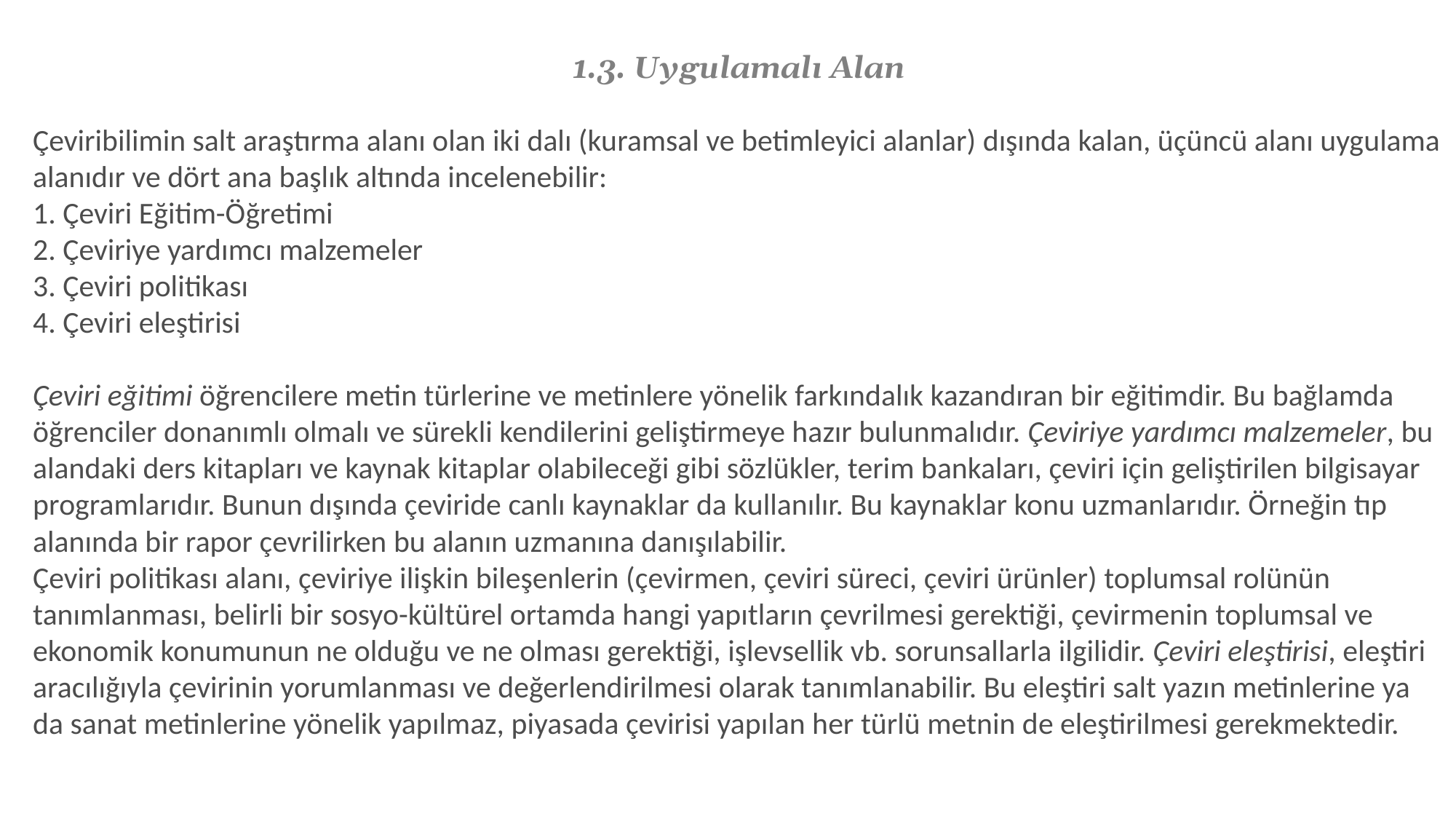

1.3. Uygulamalı Alan

Çeviribilimin salt araştırma alanı olan iki dalı (kuramsal ve betimleyici alanlar) dışında kalan, üçüncü alanı uygulama alanıdır ve dört ana başlık altında incelenebilir:
1. Çeviri Eğitim-Öğretimi
2. Çeviriye yardımcı malzemeler
3. Çeviri politikası
4. Çeviri eleştirisi

Çeviri eğitimi öğrencilere metin türlerine ve metinlere yönelik farkındalık kazandıran bir eğitimdir. Bu bağlamda öğrenciler donanımlı olmalı ve sürekli kendilerini geliştirmeye hazır bulunmalıdır. Çeviriye yardımcı malzemeler, bu alandaki ders kitapları ve kaynak kitaplar olabileceği gibi sözlükler, terim bankaları, çeviri için geliştirilen bilgisayar programlarıdır. Bunun dışında çeviride canlı kaynaklar da kullanılır. Bu kaynaklar konu uzmanlarıdır. Örneğin tıp alanında bir rapor çevrilirken bu alanın uzmanına danışılabilir.
Çeviri politikası alanı, çeviriye ilişkin bileşenlerin (çevirmen, çeviri süreci, çeviri ürünler) toplumsal rolünün tanımlanması, belirli bir sosyo-kültürel ortamda hangi yapıtların çevrilmesi gerektiği, çevirmenin toplumsal ve ekonomik konumunun ne olduğu ve ne olması gerektiği, işlevsellik vb. sorunsallarla ilgilidir. Çeviri eleştirisi, eleştiri aracılığıyla çevirinin yorumlanması ve değerlendirilmesi olarak tanımlanabilir. Bu eleştiri salt yazın metinlerine ya da sanat metinlerine yönelik yapılmaz, piyasada çevirisi yapılan her türlü metnin de eleştirilmesi gerekmektedir.